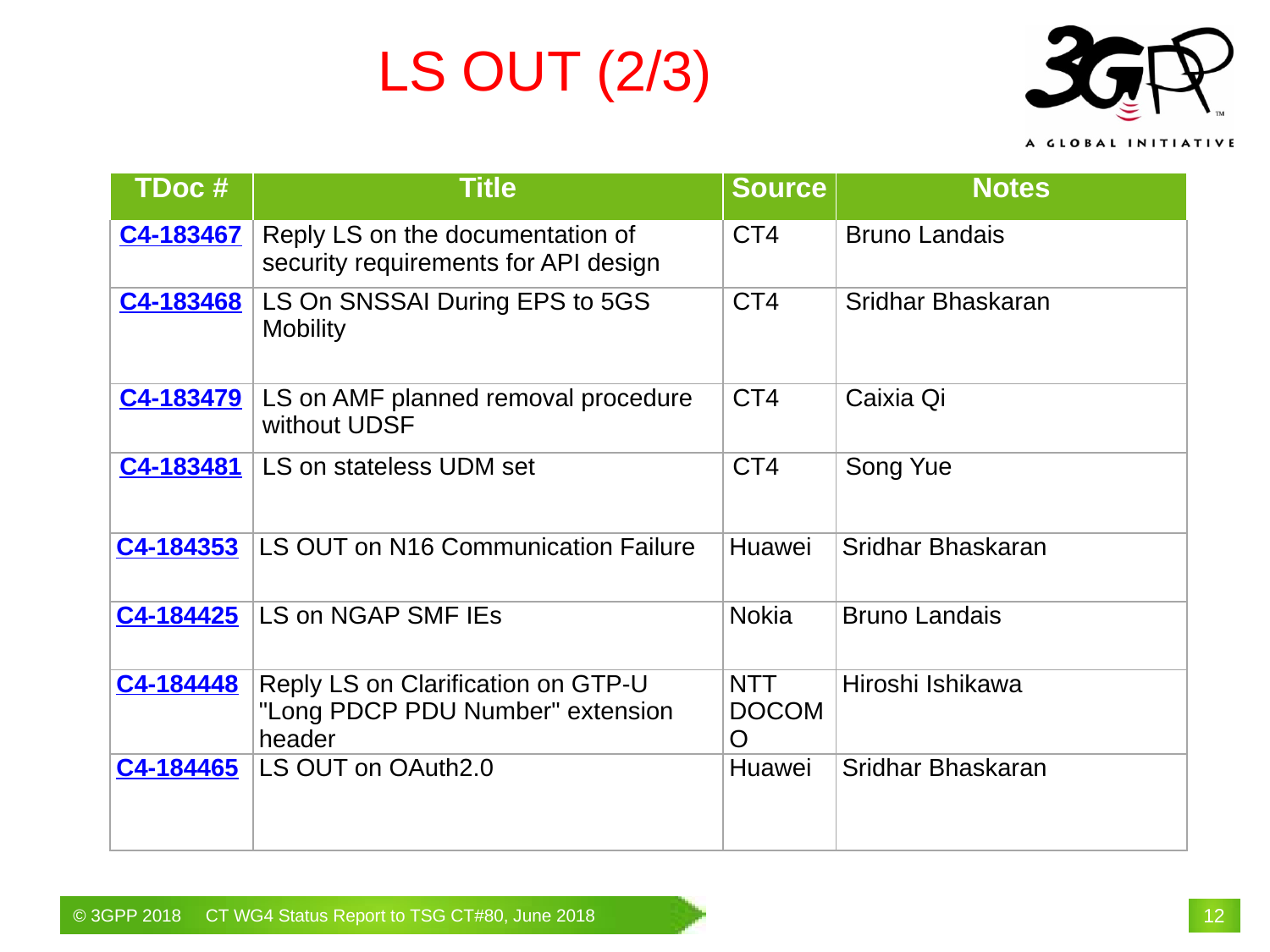

# LS OUT (2/3)
| TDoc # | Title | Source | Notes |
| --- | --- | --- | --- |
| C4-183467 | Reply LS on the documentation of security requirements for API design | CT4 | Bruno Landais |
| C4-183468 | LS On SNSSAI During EPS to 5GS Mobility | CT4 | Sridhar Bhaskaran |
| C4-183479 | LS on AMF planned removal procedure without UDSF | CT4 | Caixia Qi |
| C4-183481 | LS on stateless UDM set | CT4 | Song Yue |
| C4-184353 | LS OUT on N16 Communication Failure | Huawei | Sridhar Bhaskaran |
| C4-184425 | LS on NGAP SMF IEs | Nokia | Bruno Landais |
| C4-184448 | Reply LS on Clarification on GTP-U "Long PDCP PDU Number" extension header | NTT DOCOMO | Hiroshi Ishikawa |
| C4-184465 | LS OUT on OAuth2.0 | Huawei | Sridhar Bhaskaran |